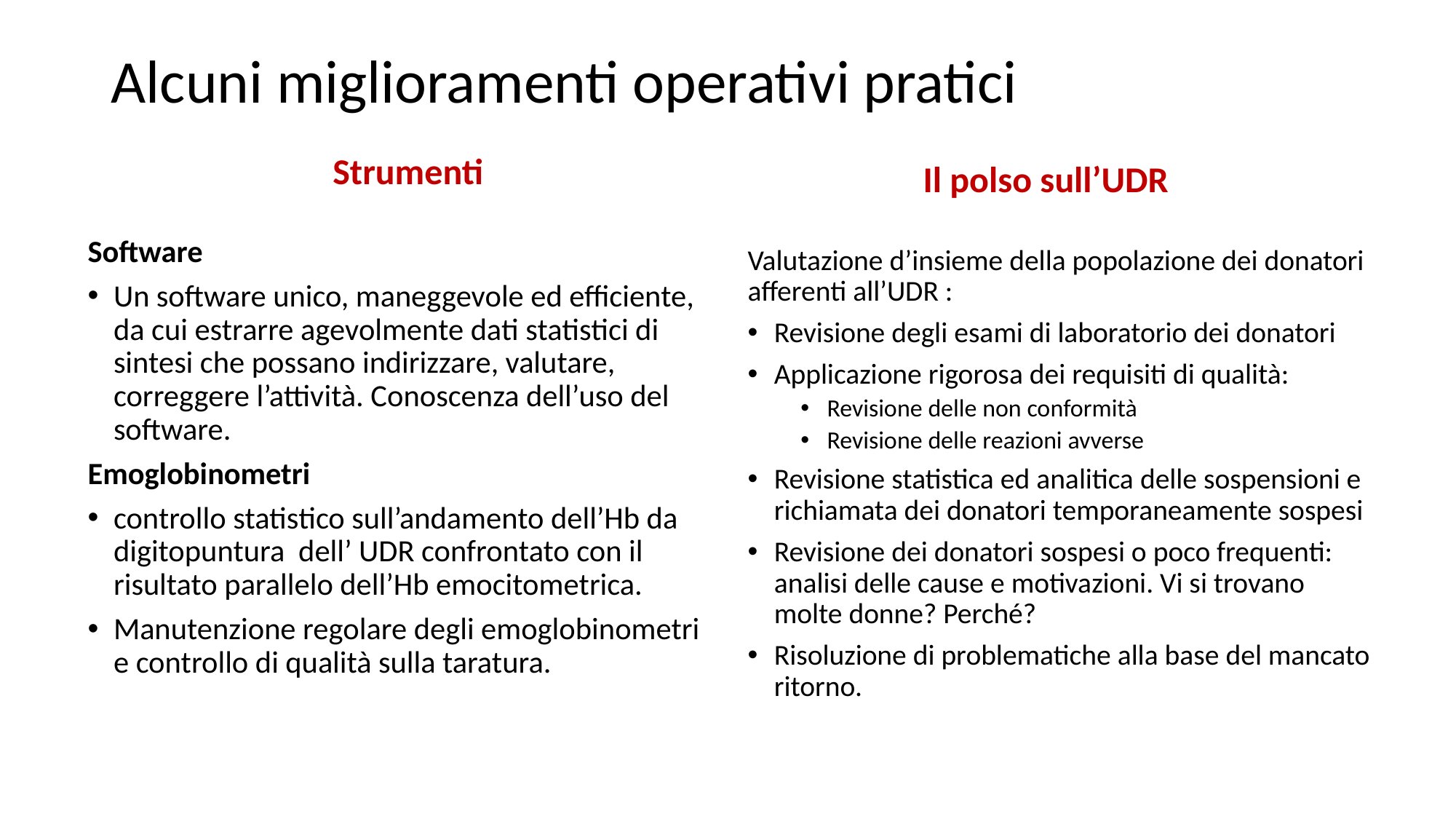

# Alcuni miglioramenti operativi pratici
Strumenti
Il polso sull’UDR
Software
Un software unico, maneggevole ed efficiente, da cui estrarre agevolmente dati statistici di sintesi che possano indirizzare, valutare, correggere l’attività. Conoscenza dell’uso del software.
Emoglobinometri
controllo statistico sull’andamento dell’Hb da digitopuntura  dell’ UDR confrontato con il risultato parallelo dell’Hb emocitometrica.
Manutenzione regolare degli emoglobinometri e controllo di qualità sulla taratura.
Valutazione d’insieme della popolazione dei donatori afferenti all’UDR :
Revisione degli esami di laboratorio dei donatori
Applicazione rigorosa dei requisiti di qualità:
Revisione delle non conformità
Revisione delle reazioni avverse
Revisione statistica ed analitica delle sospensioni e richiamata dei donatori temporaneamente sospesi
Revisione dei donatori sospesi o poco frequenti: analisi delle cause e motivazioni. Vi si trovano molte donne? Perché?
Risoluzione di problematiche alla base del mancato ritorno.